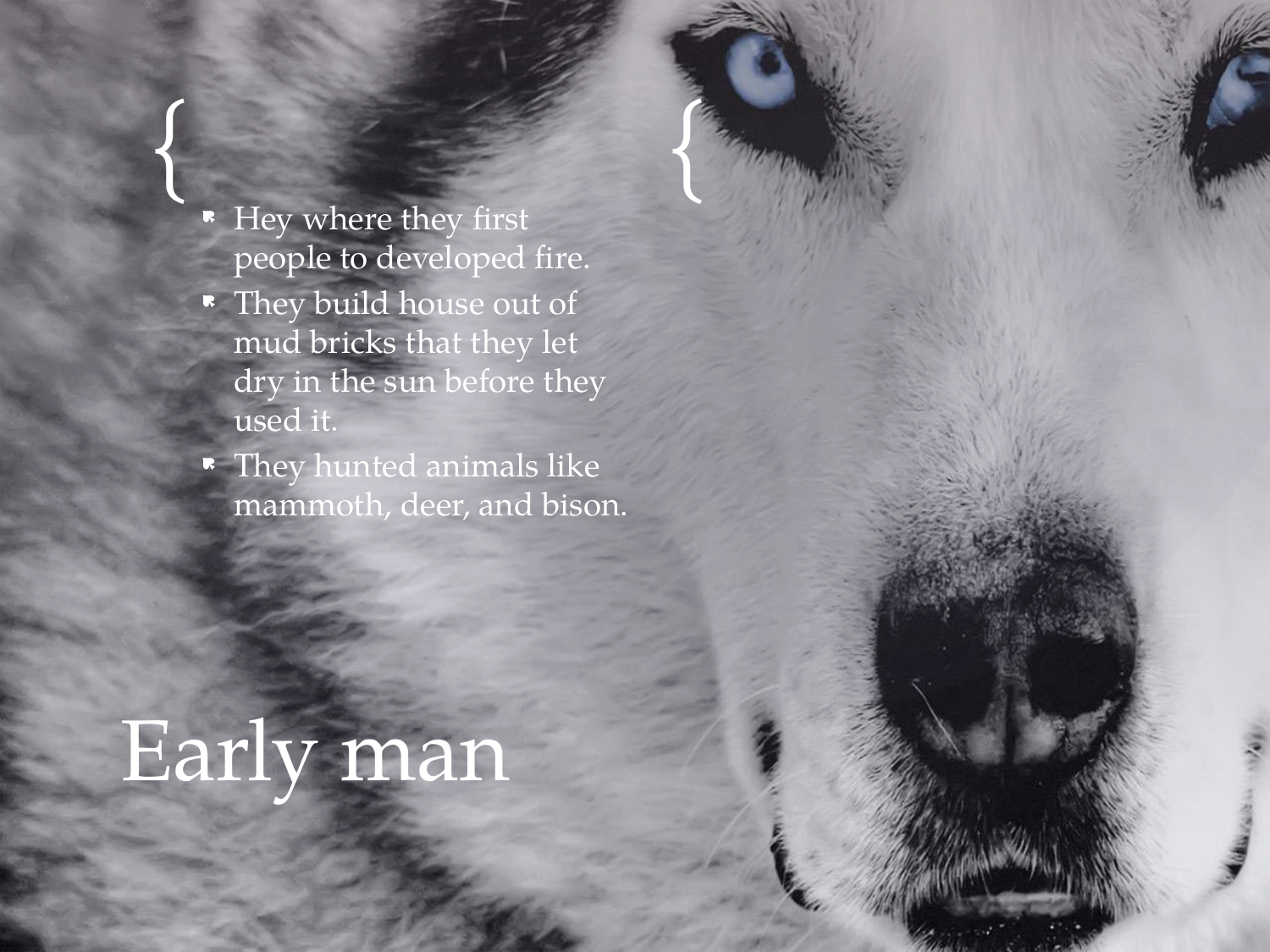

Hey where they first people to developed fire.
They build house out of mud bricks that they let dry in the sun before they used it.
They hunted animals like mammoth, deer, and bison.

# Early man